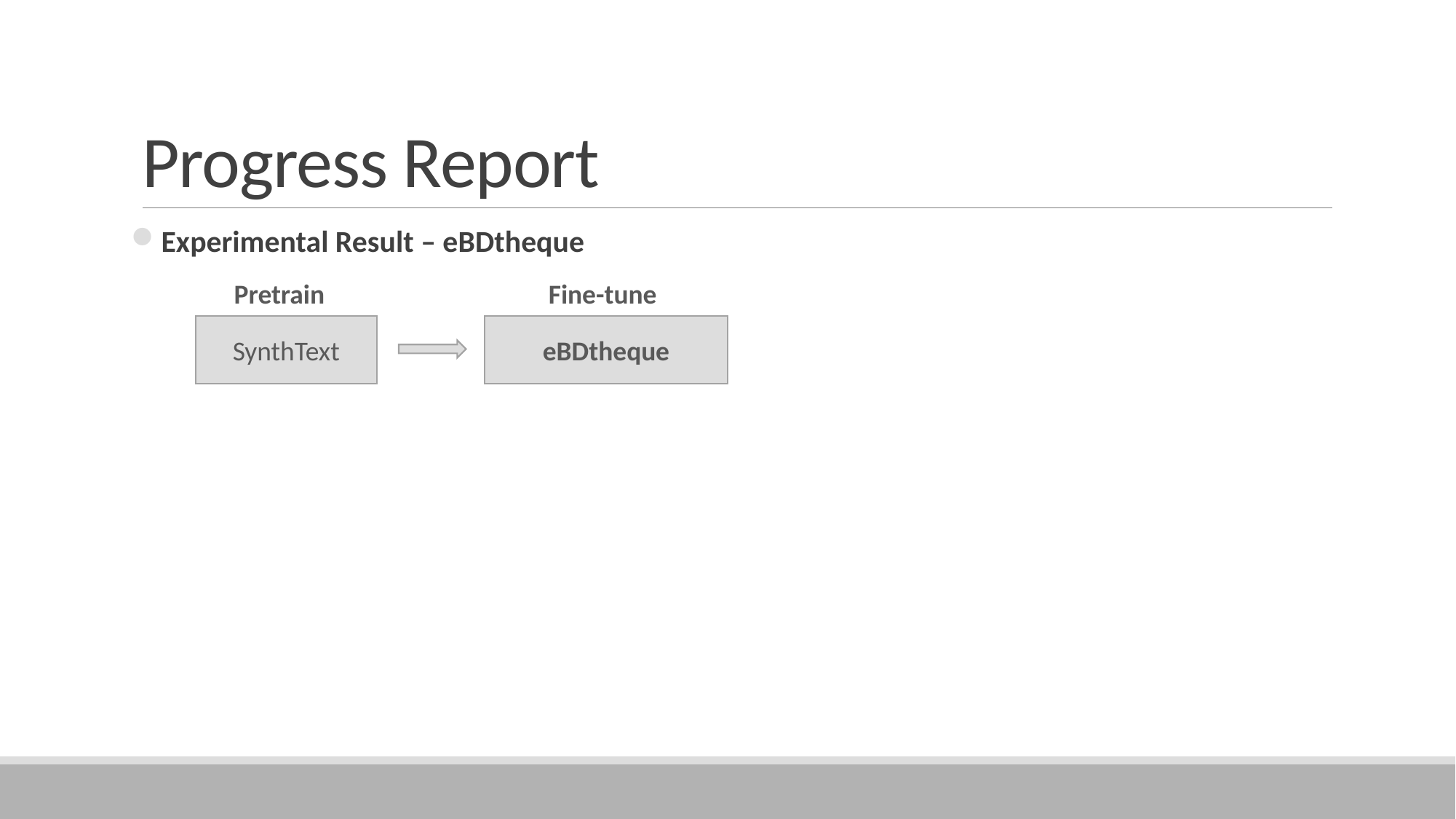

# Progress Report
Experimental Result – eBDtheque

Pretrain
Fine-tune
SynthText
eBDtheque